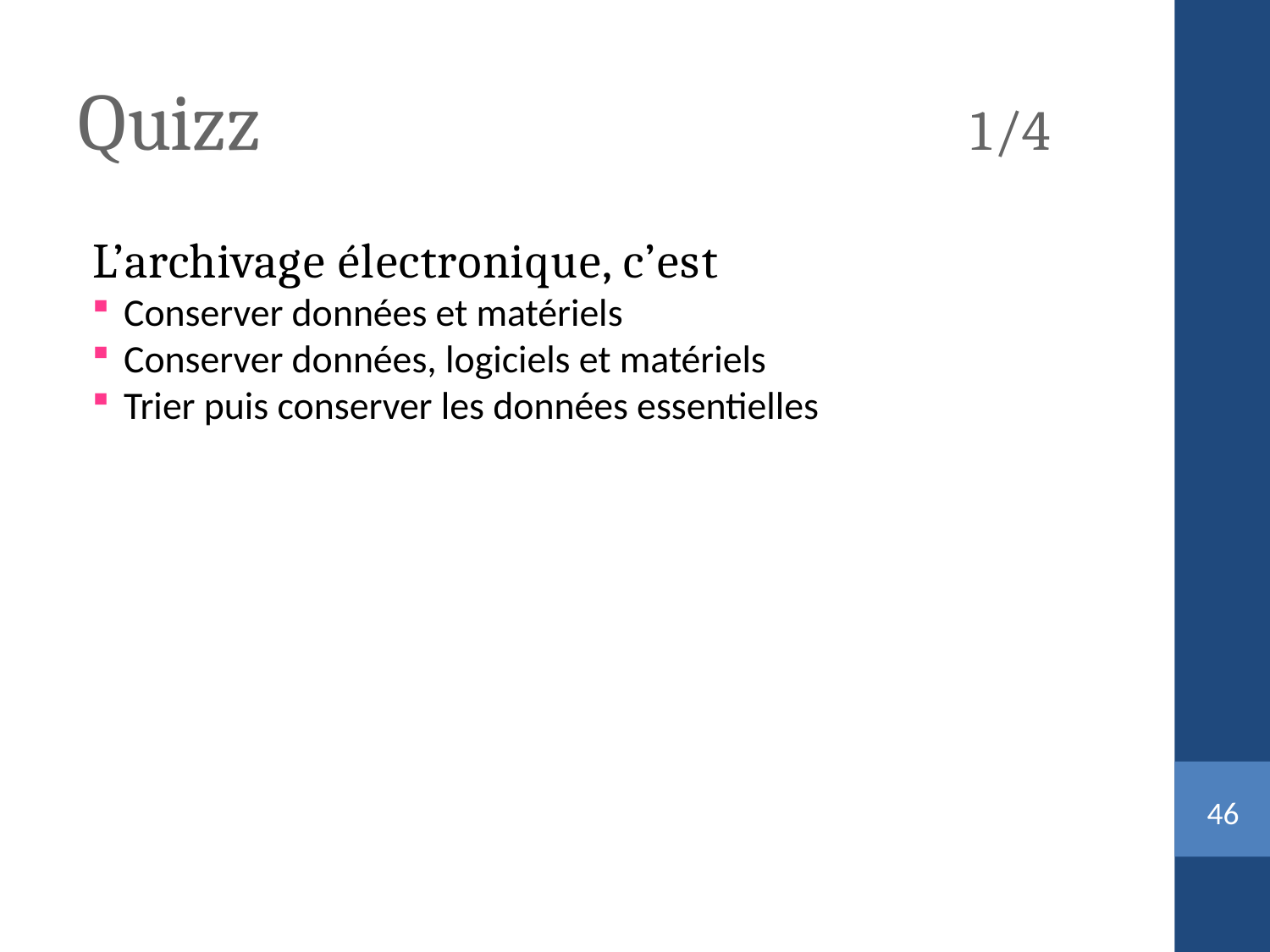

Quizz						1/4
L’archivage électronique, c’est
Conserver données et matériels
Conserver données, logiciels et matériels
Trier puis conserver les données essentielles
46